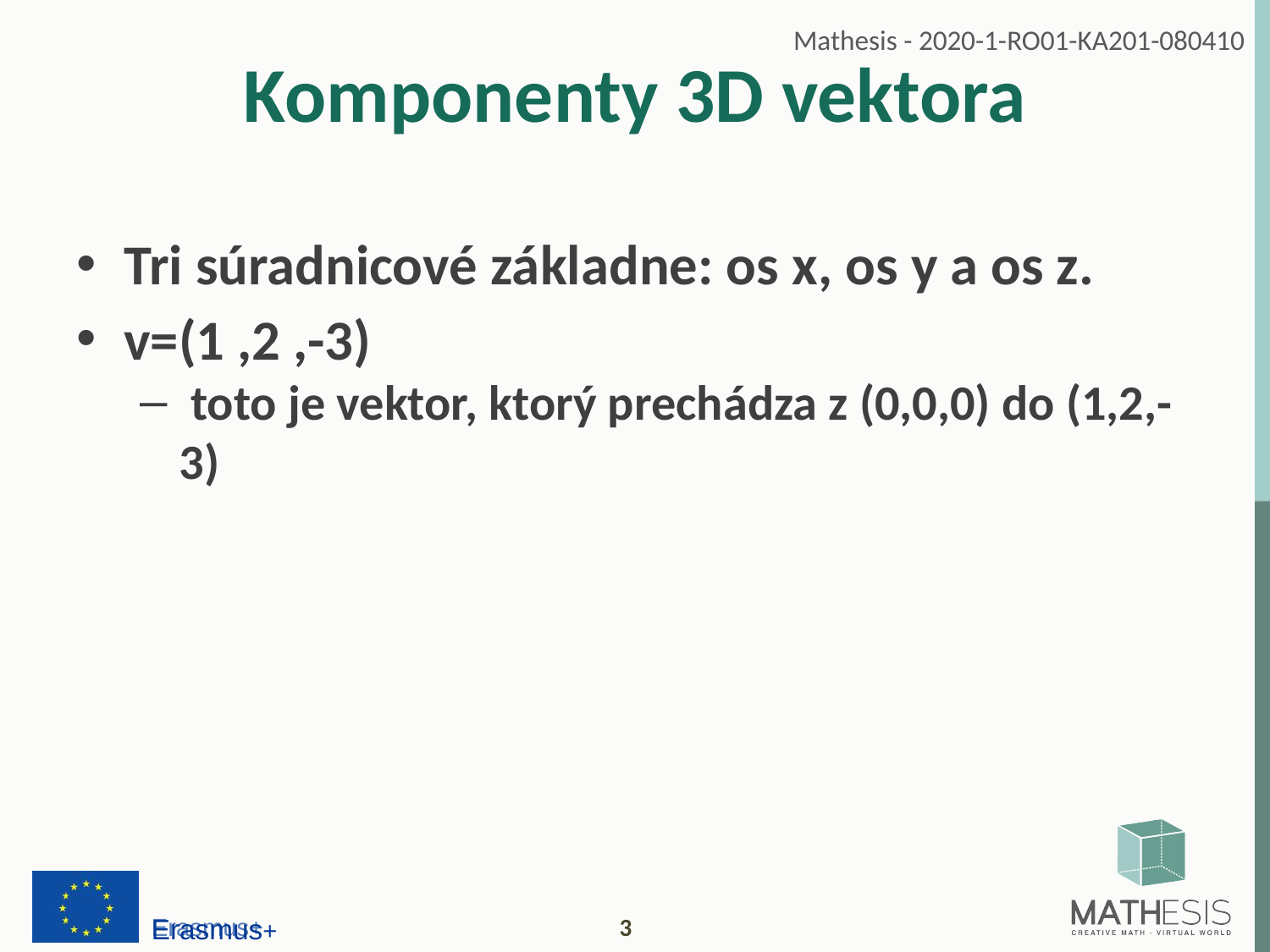

# Komponenty 3D vektora
Tri súradnicové základne: os x, os y a os z.
v=(1 ,2 ,-3)
 toto je vektor, ktorý prechádza z (0,0,0) do (1,2,-3)